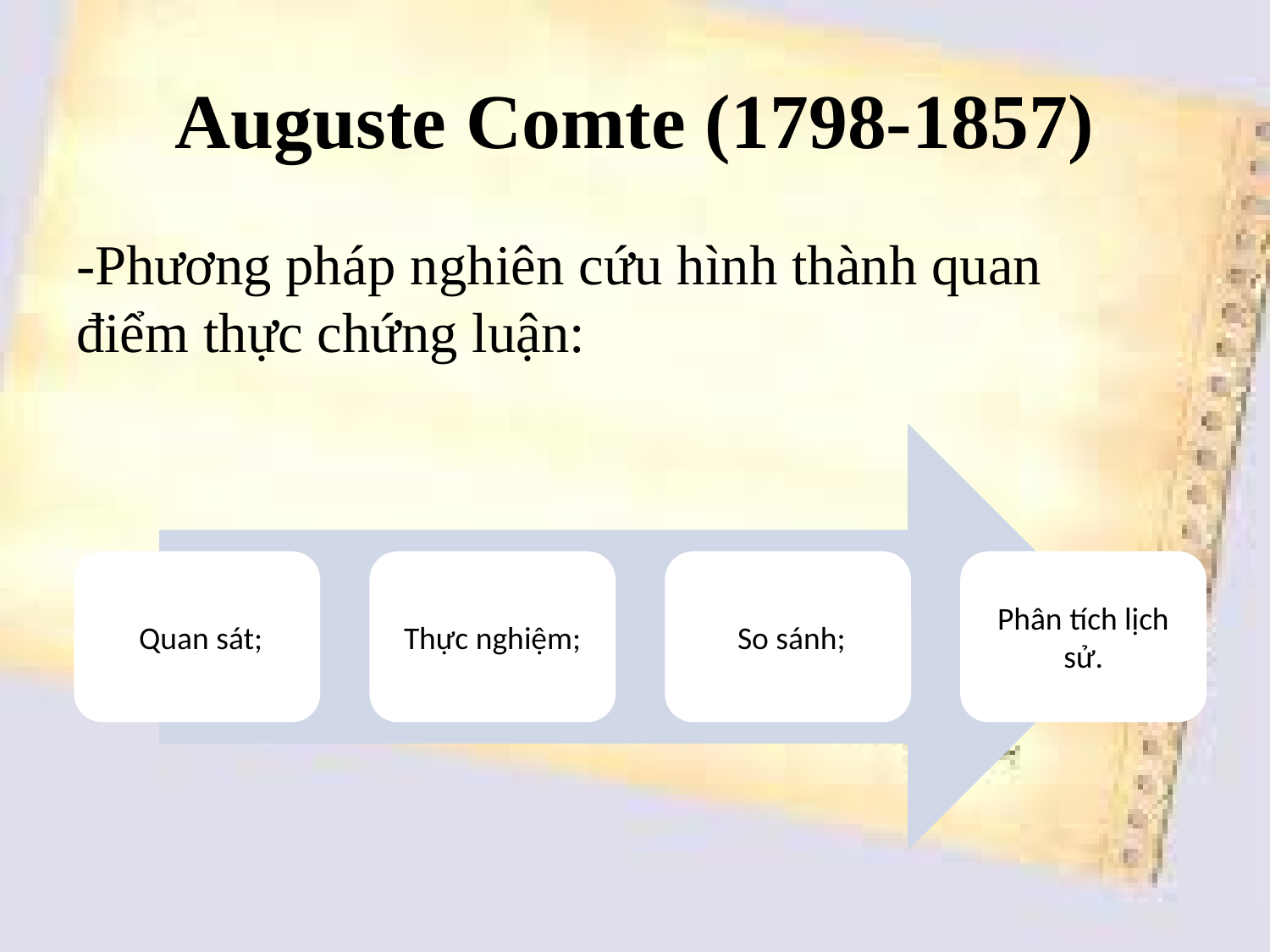

# Auguste Comte (1798-1857)
-Phương pháp nghiên cứu hình thành quan điểm thực chứng luận:

 Quan sát;
Thực nghiệm;
 So sánh;
Phân tích lịch sử.